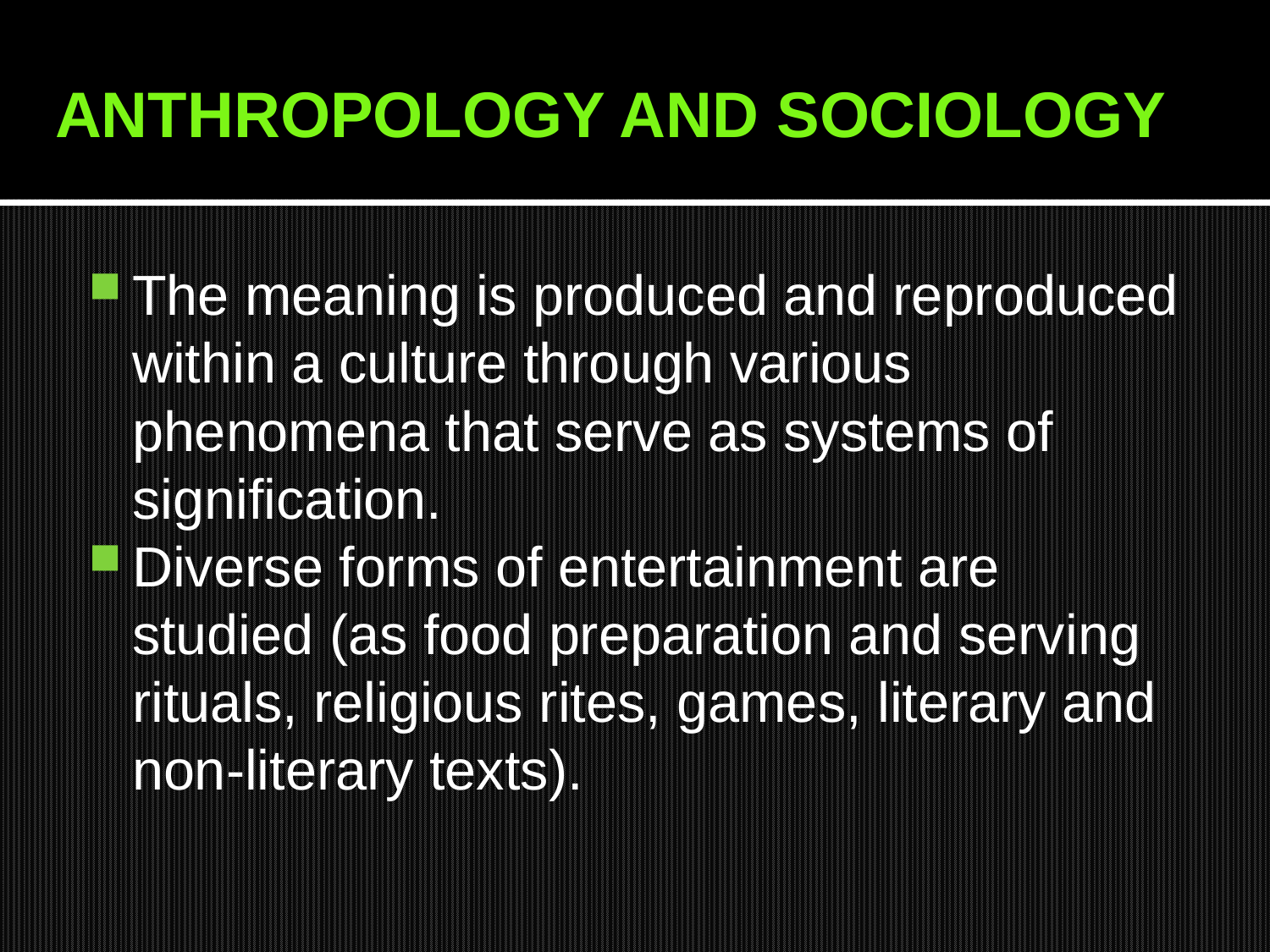

# ANTHROPOLOGY AND SOCIOLOGY
The meaning is produced and reproduced within a culture through various phenomena that serve as systems of signification.
Diverse forms of entertainment are studied (as food preparation and serving rituals, religious rites, games, literary and non-literary texts).